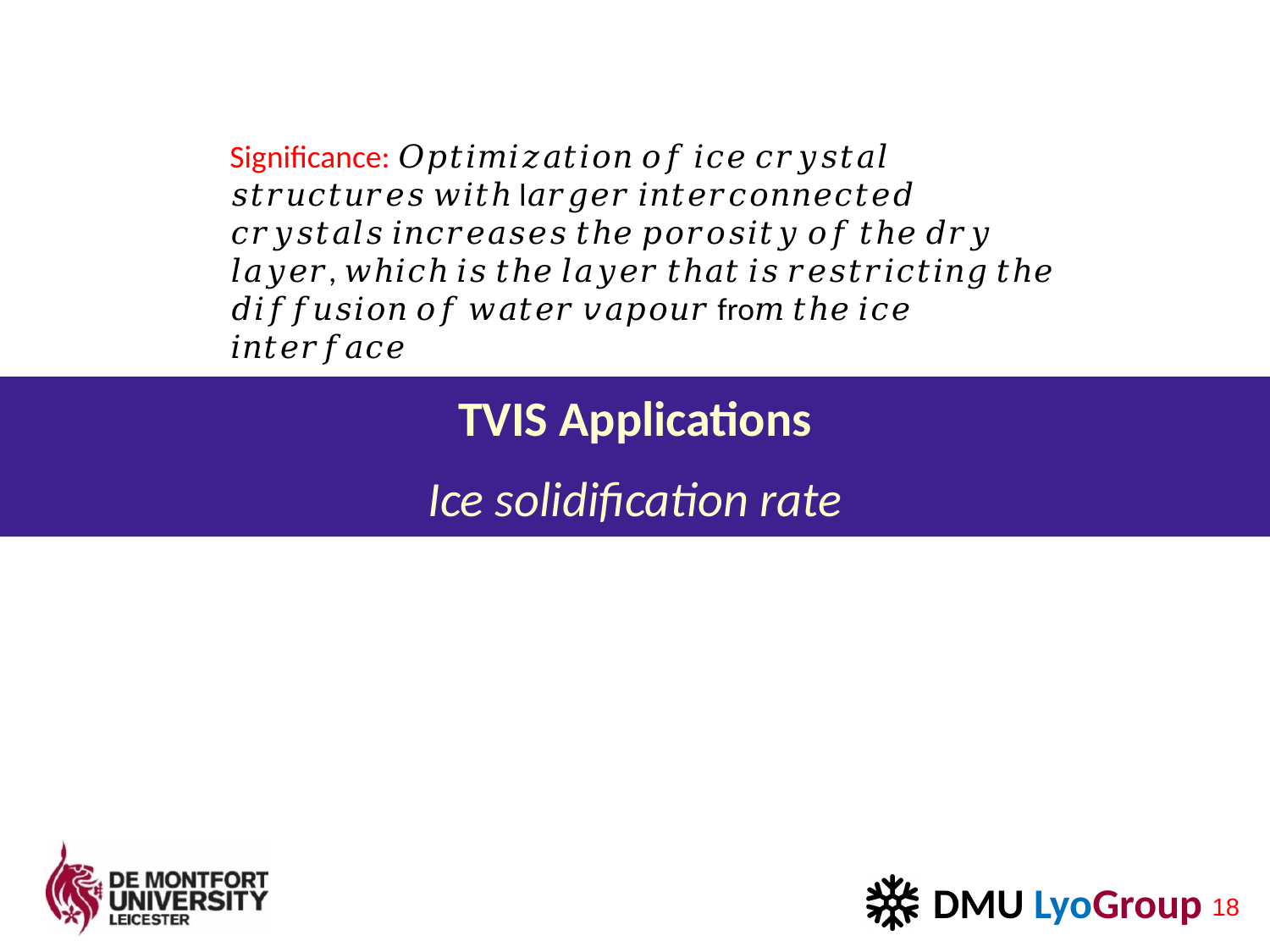

# Ice solidification rate
Significance: 𝑂𝑝𝑡𝑖𝑚𝑖𝑧𝑎𝑡𝑖𝑜𝑛 𝑜𝑓 𝑖𝑐𝑒 𝑐𝑟𝑦𝑠𝑡𝑎𝑙 𝑠𝑡𝑟𝑢𝑐𝑡𝑢𝑟𝑒𝑠 𝑤𝑖𝑡ℎ l𝑎𝑟𝑔𝑒𝑟 𝑖𝑛𝑡𝑒𝑟𝑐𝑜𝑛𝑛𝑒𝑐𝑡𝑒𝑑 𝑐𝑟𝑦𝑠𝑡𝑎𝑙𝑠 𝑖𝑛𝑐𝑟𝑒𝑎𝑠𝑒𝑠 𝑡ℎ𝑒 𝑝𝑜𝑟𝑜𝑠𝑖𝑡𝑦 𝑜𝑓 𝑡ℎ𝑒 𝑑𝑟𝑦 𝑙𝑎𝑦𝑒𝑟, 𝑤ℎ𝑖𝑐ℎ 𝑖𝑠 𝑡ℎ𝑒 𝑙𝑎𝑦𝑒𝑟 𝑡ℎ𝑎𝑡 𝑖𝑠 𝑟𝑒𝑠𝑡𝑟𝑖𝑐𝑡𝑖𝑛𝑔 𝑡ℎ𝑒 𝑑𝑖𝑓𝑓𝑢𝑠𝑖𝑜𝑛 𝑜𝑓 𝑤𝑎𝑡𝑒𝑟 𝑣𝑎𝑝𝑜𝑢𝑟 fro𝑚 𝑡ℎ𝑒 𝑖𝑐𝑒 𝑖𝑛𝑡𝑒𝑟𝑓𝑎𝑐𝑒

TVIS Applications
Ice solidification rate